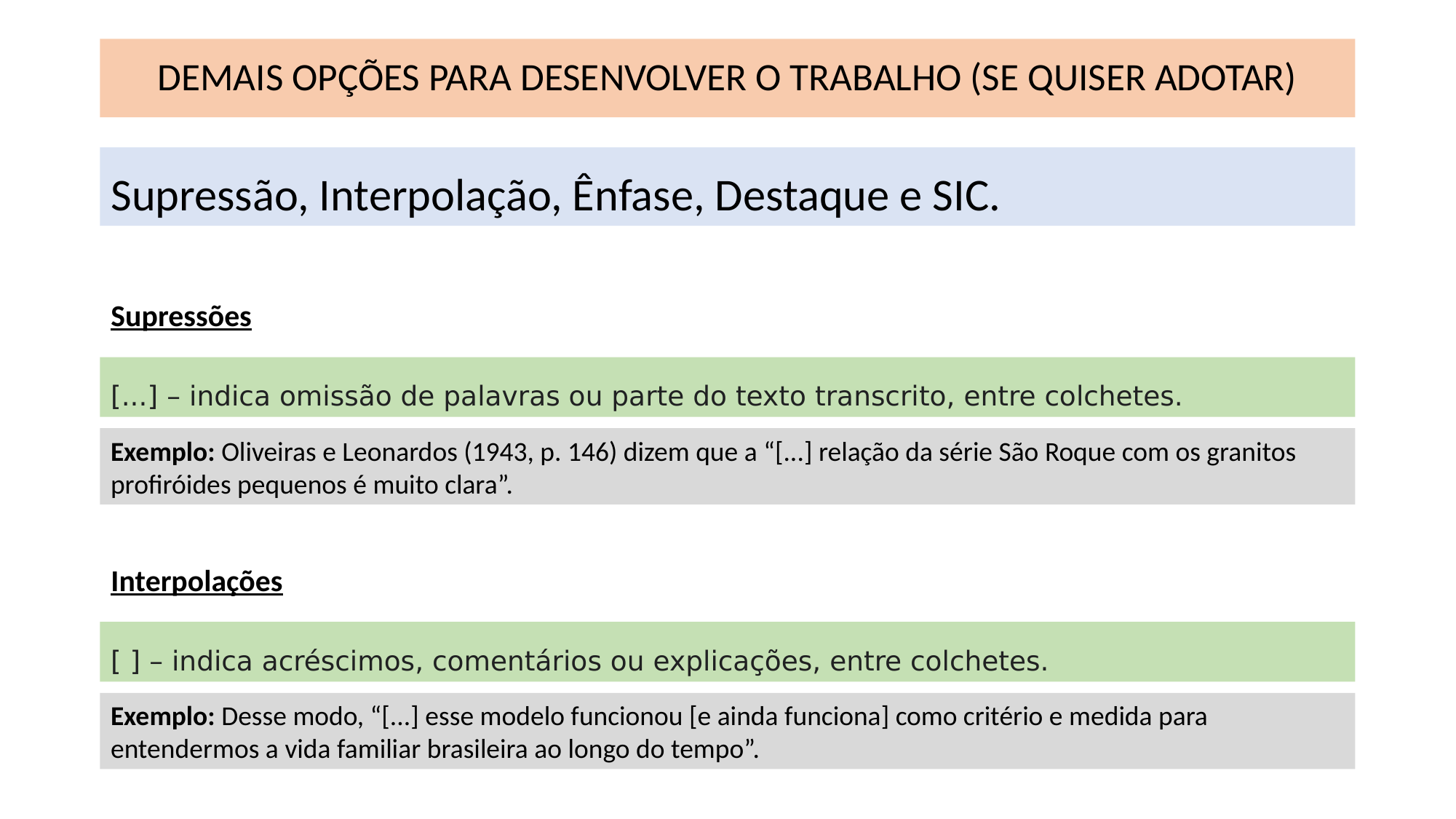

DEMAIS OPÇÕES PARA DESENVOLVER O TRABALHO (SE QUISER ADOTAR)
Supressão, Interpolação, Ênfase, Destaque e SIC.
Supressões
[...] – indica omissão de palavras ou parte do texto transcrito, entre colchetes.
Exemplo: Oliveiras e Leonardos (1943, p. 146) dizem que a “[...] relação da série São Roque com os granitos profiróides pequenos é muito clara”.
Interpolações
[ ] – indica acréscimos, comentários ou explicações, entre colchetes.
Exemplo: Desse modo, “[...] esse modelo funcionou [e ainda funciona] como critério e medida para entendermos a vida familiar brasileira ao longo do tempo”.